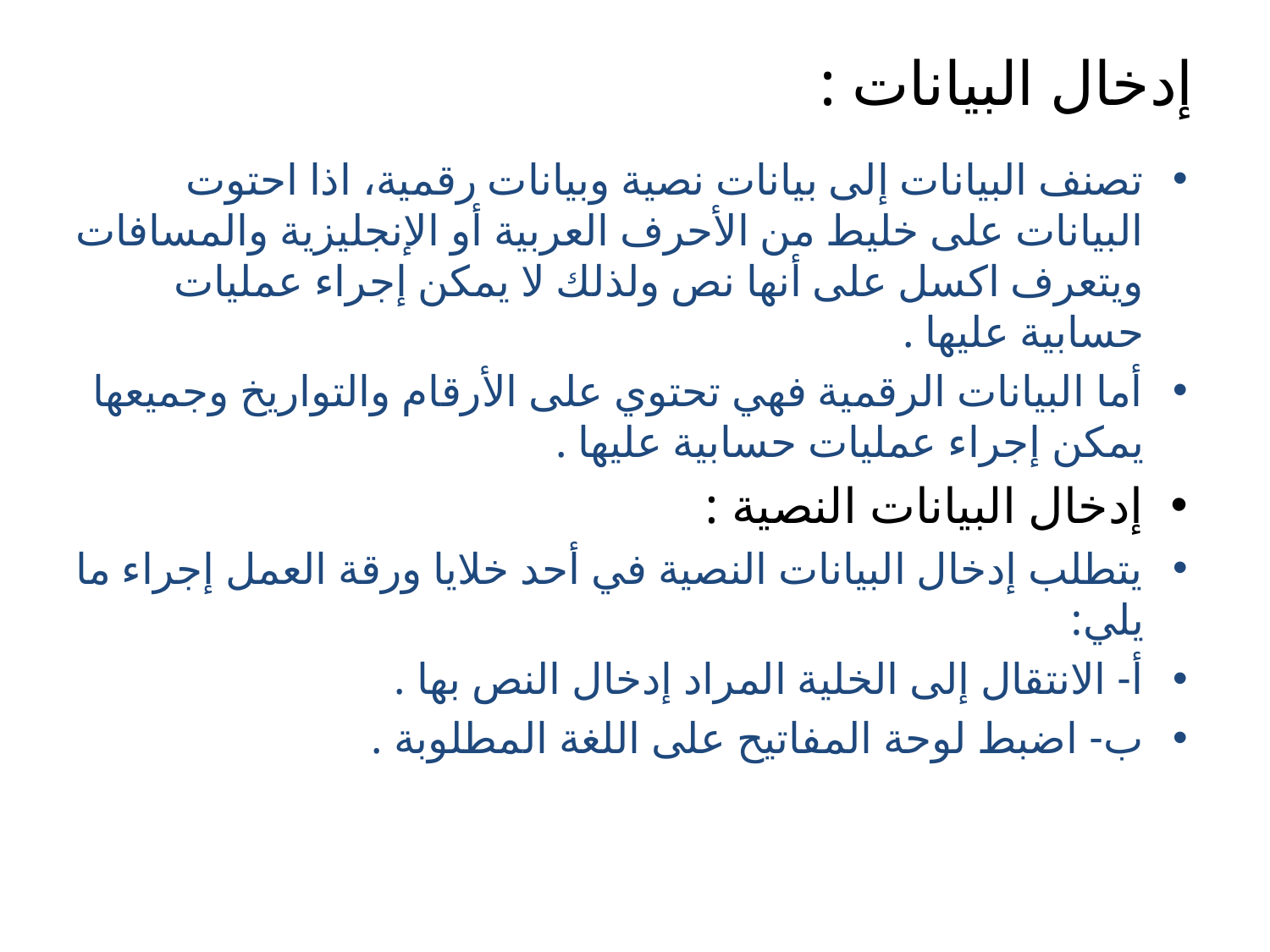

# إدخال البيانات :
تصنف البيانات إلى بيانات نصية وبيانات رقمية، اذا احتوت البيانات على خليط من الأحرف العربية أو الإنجليزية والمسافات ويتعرف اكسل على أنها نص ولذلك لا يمكن إجراء عمليات حسابية عليها .
أما البيانات الرقمية فهي تحتوي على الأرقام والتواريخ وجميعها يمكن إجراء عمليات حسابية عليها .
إدخال البيانات النصية :
يتطلب إدخال البيانات النصية في أحد خلايا ورقة العمل إجراء ما يلي:
أ- الانتقال إلى الخلية المراد إدخال النص بها .
ب- اضبط لوحة المفاتيح على اللغة المطلوبة .